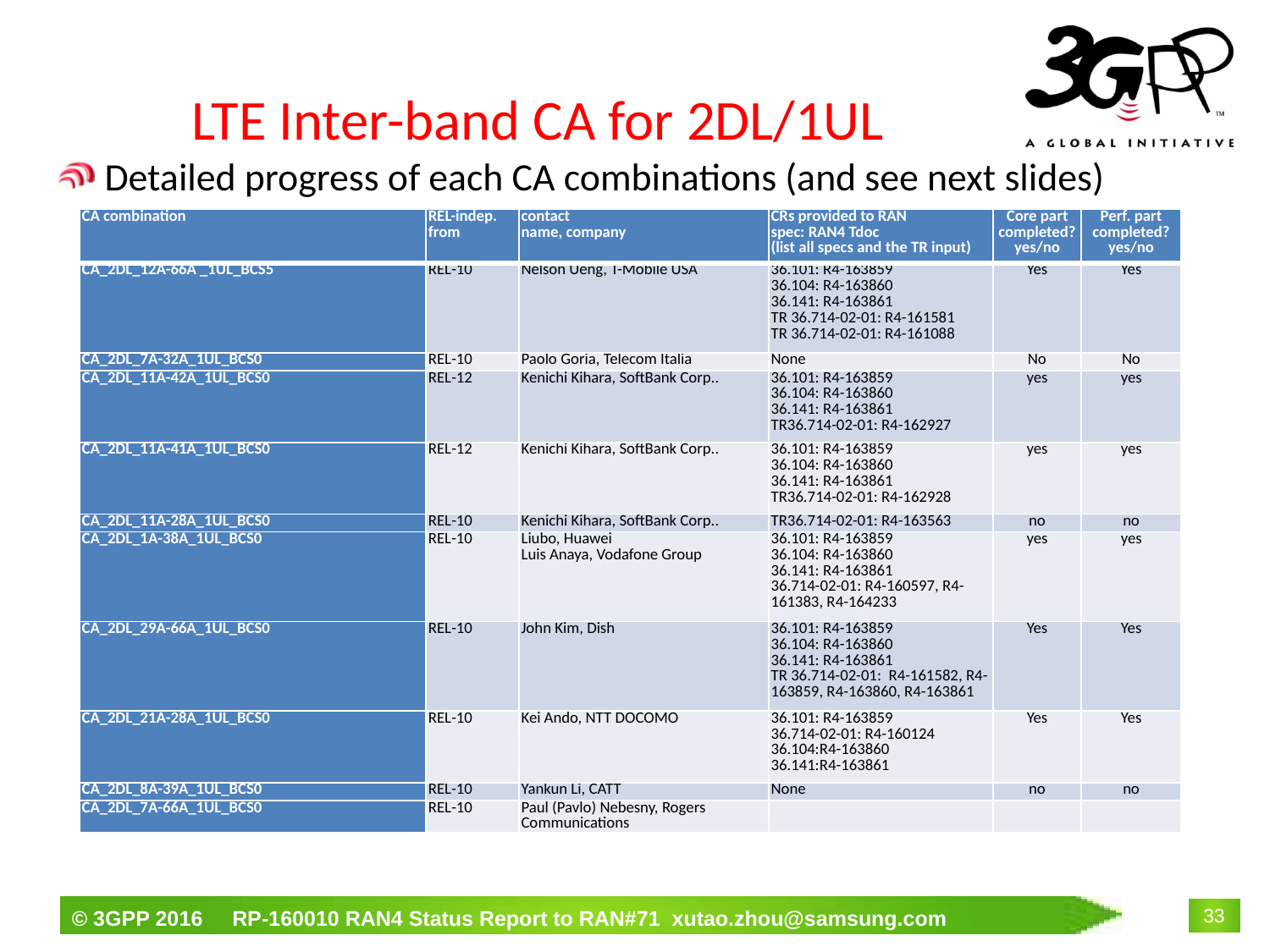

# LTE Inter-band CA for 2DL/1UL
Detailed progress of each CA combinations (and see next slides)

| CA combination | REL-indep. from | contact name, company | CRs provided to RAN spec: RAN4 Tdoc (list all specs and the TR input) | Core part completed? yes/no | Perf. part completed? yes/no |
| --- | --- | --- | --- | --- | --- |
| CA\_2DL\_12A-66A \_1UL\_BCS5 | REL-10 | Nelson Ueng, T-Mobile USA | 36.101: R4-163859 36.104: R4-163860 36.141: R4-163861 TR 36.714-02-01: R4-161581 TR 36.714-02-01: R4-161088 | Yes | Yes |
| CA\_2DL\_7A-32A\_1UL\_BCS0 | REL-10 | Paolo Goria, Telecom Italia | None | No | No |
| CA\_2DL\_11A-42A\_1UL\_BCS0 | REL-12 | Kenichi Kihara, SoftBank Corp.. | 36.101: R4-163859 36.104: R4-163860 36.141: R4-163861 TR36.714-02-01: R4-162927 | yes | yes |
| CA\_2DL\_11A-41A\_1UL\_BCS0 | REL-12 | Kenichi Kihara, SoftBank Corp.. | 36.101: R4-163859 36.104: R4-163860 36.141: R4-163861 TR36.714-02-01: R4-162928 | yes | yes |
| CA\_2DL\_11A-28A\_1UL\_BCS0 | REL-10 | Kenichi Kihara, SoftBank Corp.. | TR36.714-02-01: R4-163563 | no | no |
| CA\_2DL\_1A-38A\_1UL\_BCS0 | REL-10 | Liubo, Huawei Luis Anaya, Vodafone Group | 36.101: R4-163859 36.104: R4-163860 36.141: R4-163861 36.714-02-01: R4-160597, R4-161383, R4-164233 | yes | yes |
| CA\_2DL\_29A-66A\_1UL\_BCS0 | REL-10 | John Kim, Dish | 36.101: R4-163859 36.104: R4-163860 36.141: R4-163861 TR 36.714-02-01: R4-161582, R4-163859, R4-163860, R4-163861 | Yes | Yes |
| CA\_2DL\_21A-28A\_1UL\_BCS0 | REL-10 | Kei Ando, NTT DOCOMO | 36.101: R4-163859 36.714-02-01: R4-160124 36.104:R4-163860 36.141:R4-163861 | Yes | Yes |
| CA\_2DL\_8A-39A\_1UL\_BCS0 | REL-10 | Yankun Li, CATT | None | no | no |
| CA\_2DL\_7A-66A\_1UL\_BCS0 | REL-10 | Paul (Pavlo) Nebesny, Rogers Communications |  |  |  |